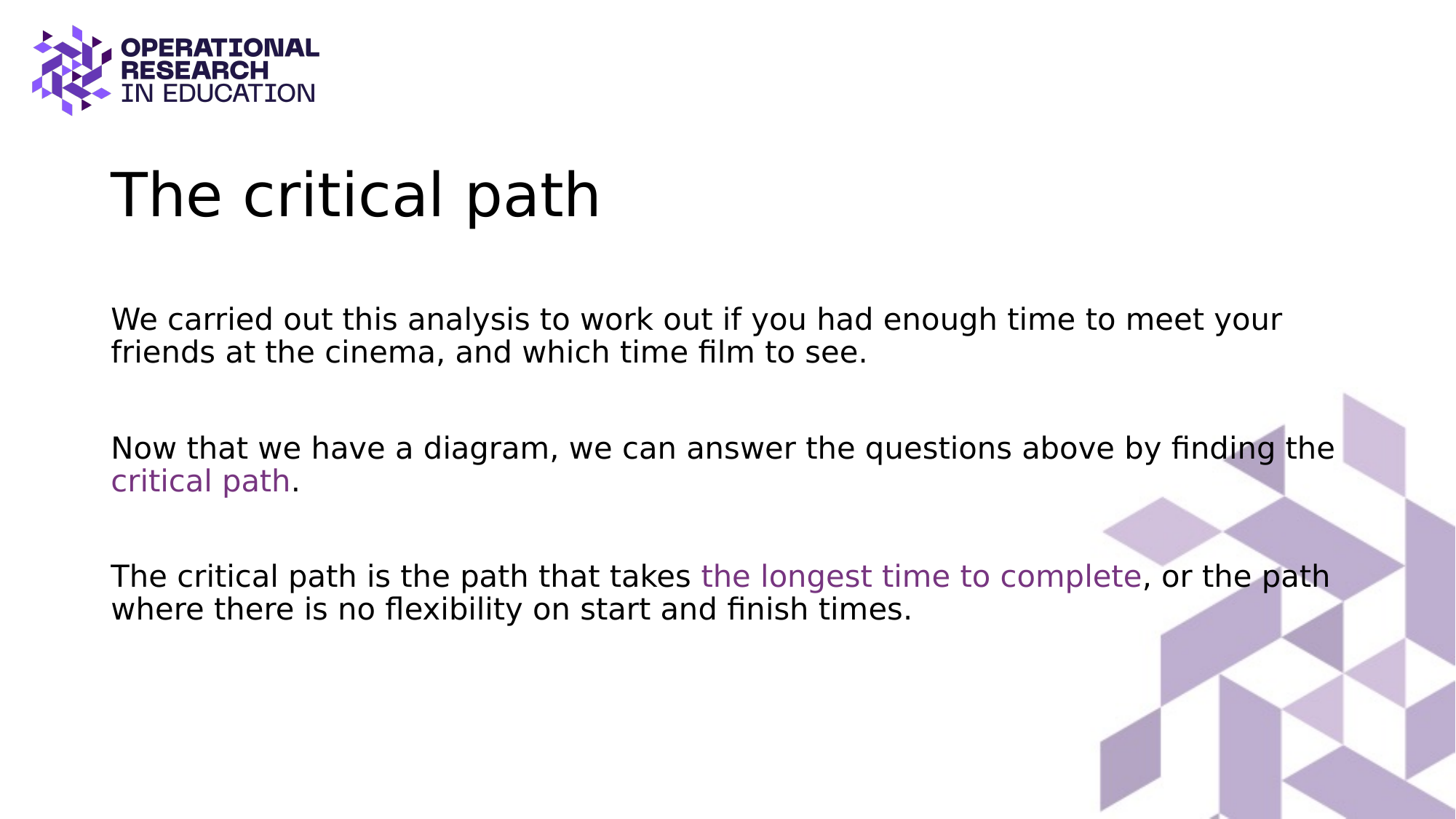

# The critical path
We carried out this analysis to work out if you had enough time to meet your friends at the cinema, and which time film to see.

Now that we have a diagram, we can answer the questions above by finding the critical path.

The critical path is the path that takes the longest time to complete, or the path where there is no flexibility on start and finish times.